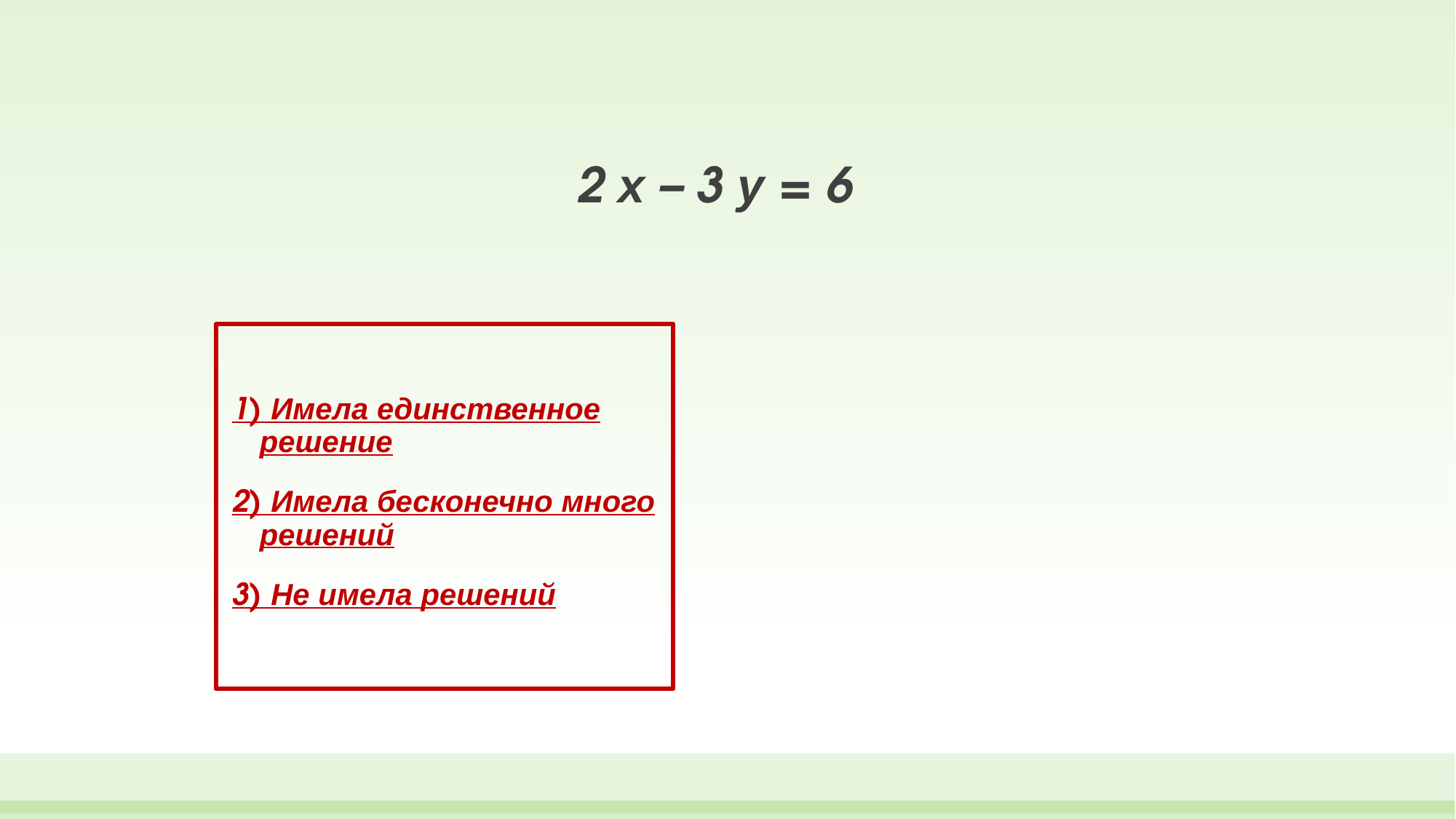

# 2 х – 3 у = 6

1) Имела единственное решение
2) Имела бесконечно много решений
3) Не имела решений